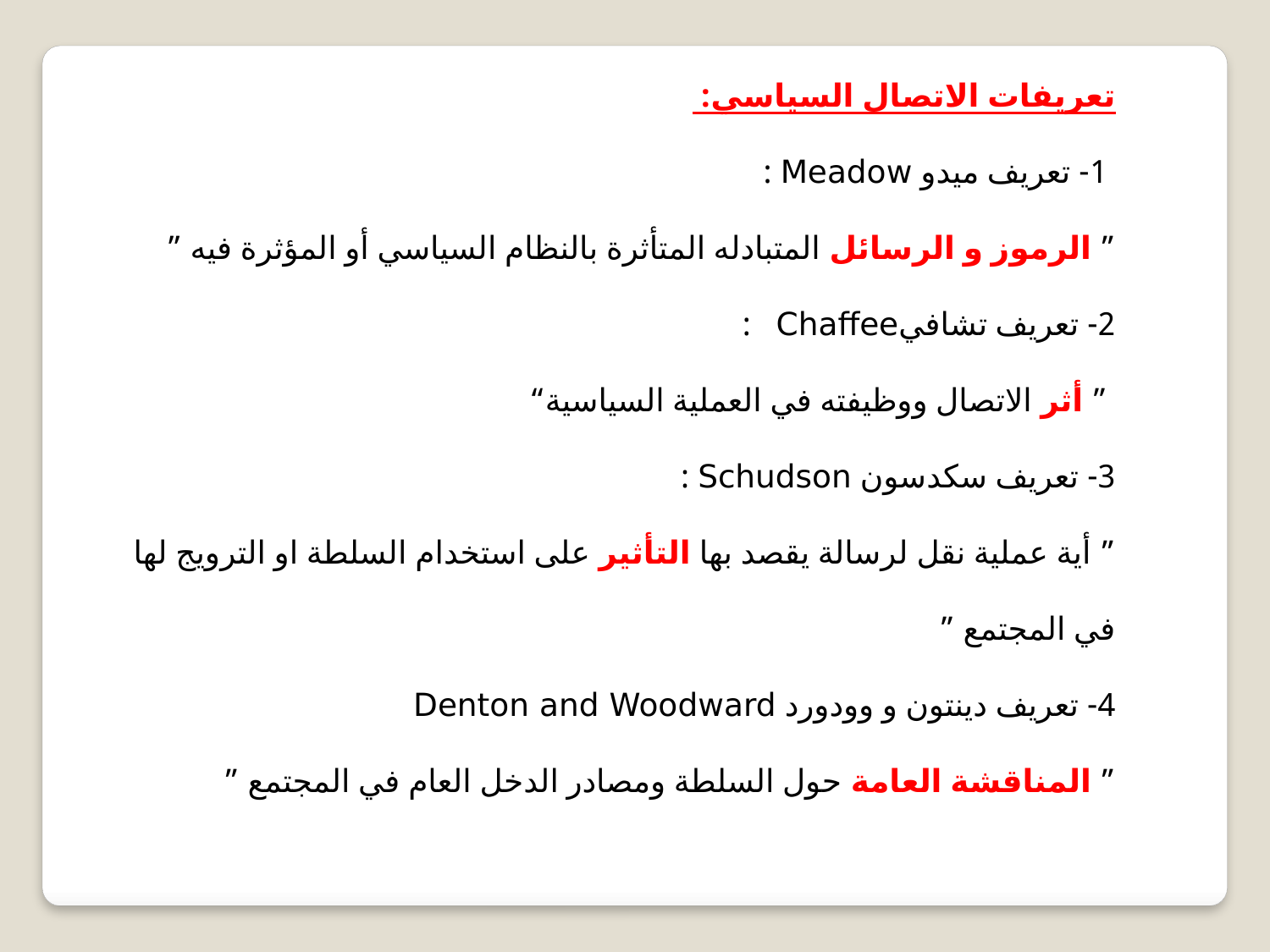

تعريفات الاتصال السياسي:

 1- تعريف ميدو Meadow :

” الرموز و الرسائل المتبادله المتأثرة بالنظام السياسي أو المؤثرة فيه ”

2- تعريف تشافيChaffee   :

 ” أثر الاتصال ووظيفته في العملية السياسية“

3- تعريف سكدسون Schudson :

” أية عملية نقل لرسالة يقصد بها التأثير على استخدام السلطة او الترويج لها

في المجتمع ”

4- تعريف دينتون و وودورد Denton and Woodward

” المناقشة العامة حول السلطة ومصادر الدخل العام في المجتمع ”